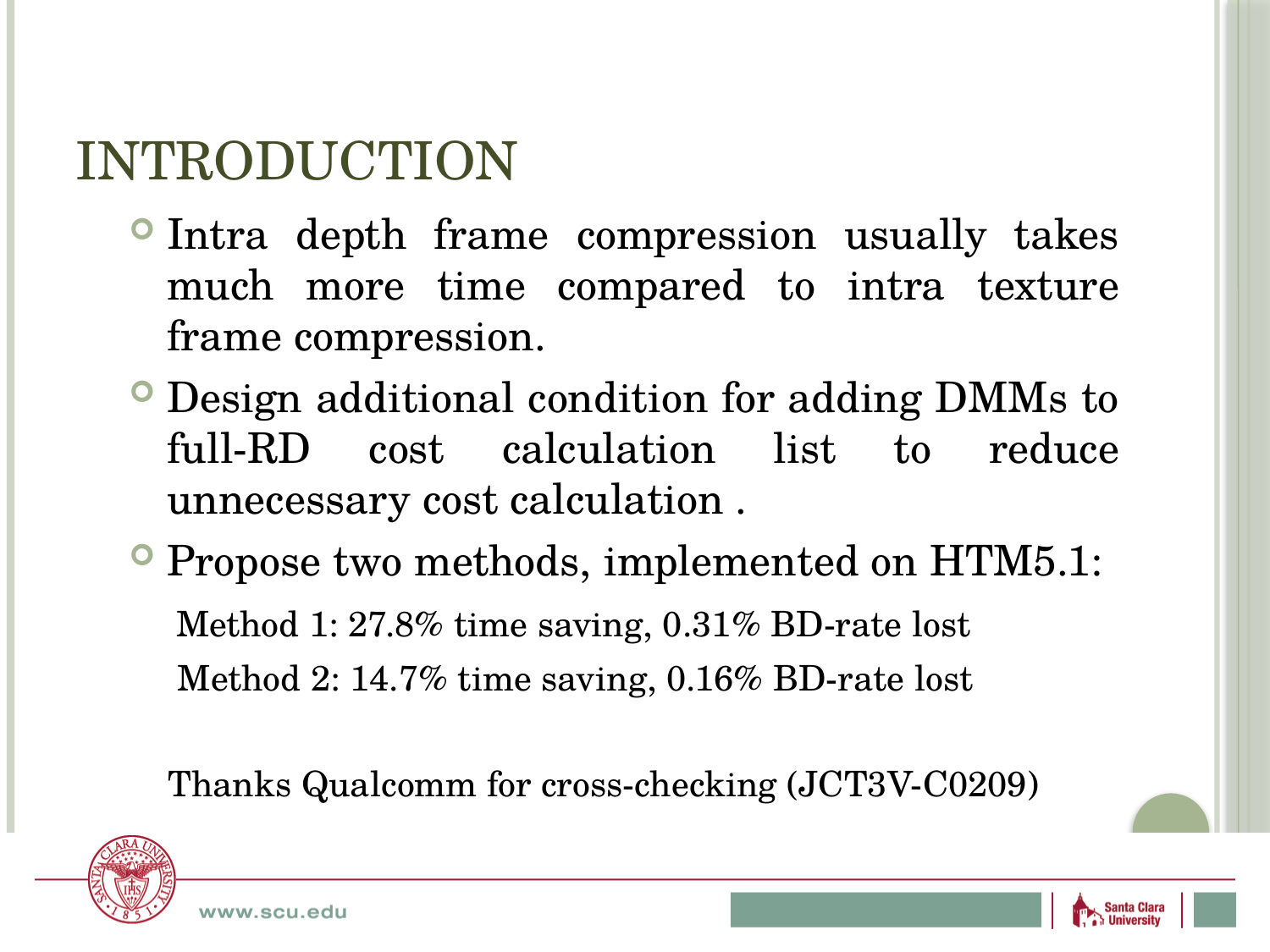

# Introduction
Intra depth frame compression usually takes much more time compared to intra texture frame compression.
Design additional condition for adding DMMs to full-RD cost calculation list to reduce unnecessary cost calculation .
Propose two methods, implemented on HTM5.1:
    Method 1: 27.8% time saving, 0.31% BD-rate lost
     Method 2: 14.7% time saving, 0.16% BD-rate lost

    Thanks Qualcomm for cross-checking (JCT3V-C0209)